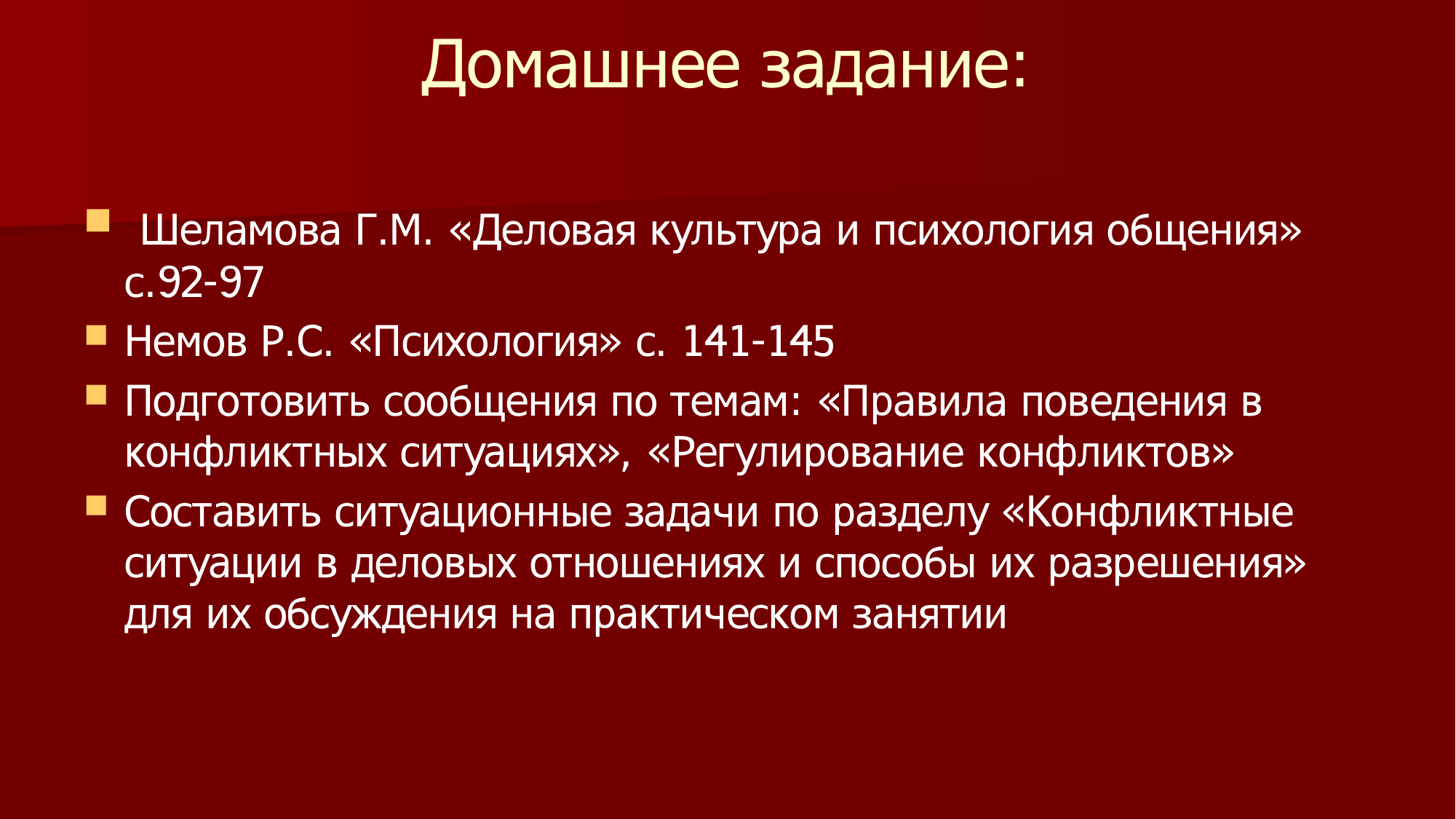

# Домашнее задание:
 Шеламова Г.М. «Деловая культура и психология общения» с.92-97
Немов Р.С. «Психология» с. 141-145
Подготовить сообщения по темам: «Правила поведения в конфликтных ситуациях», «Регулирование конфликтов»
Составить ситуационные задачи по разделу «Конфликтные ситуации в деловых отношениях и способы их разрешения» для их обсуждения на практическом занятии